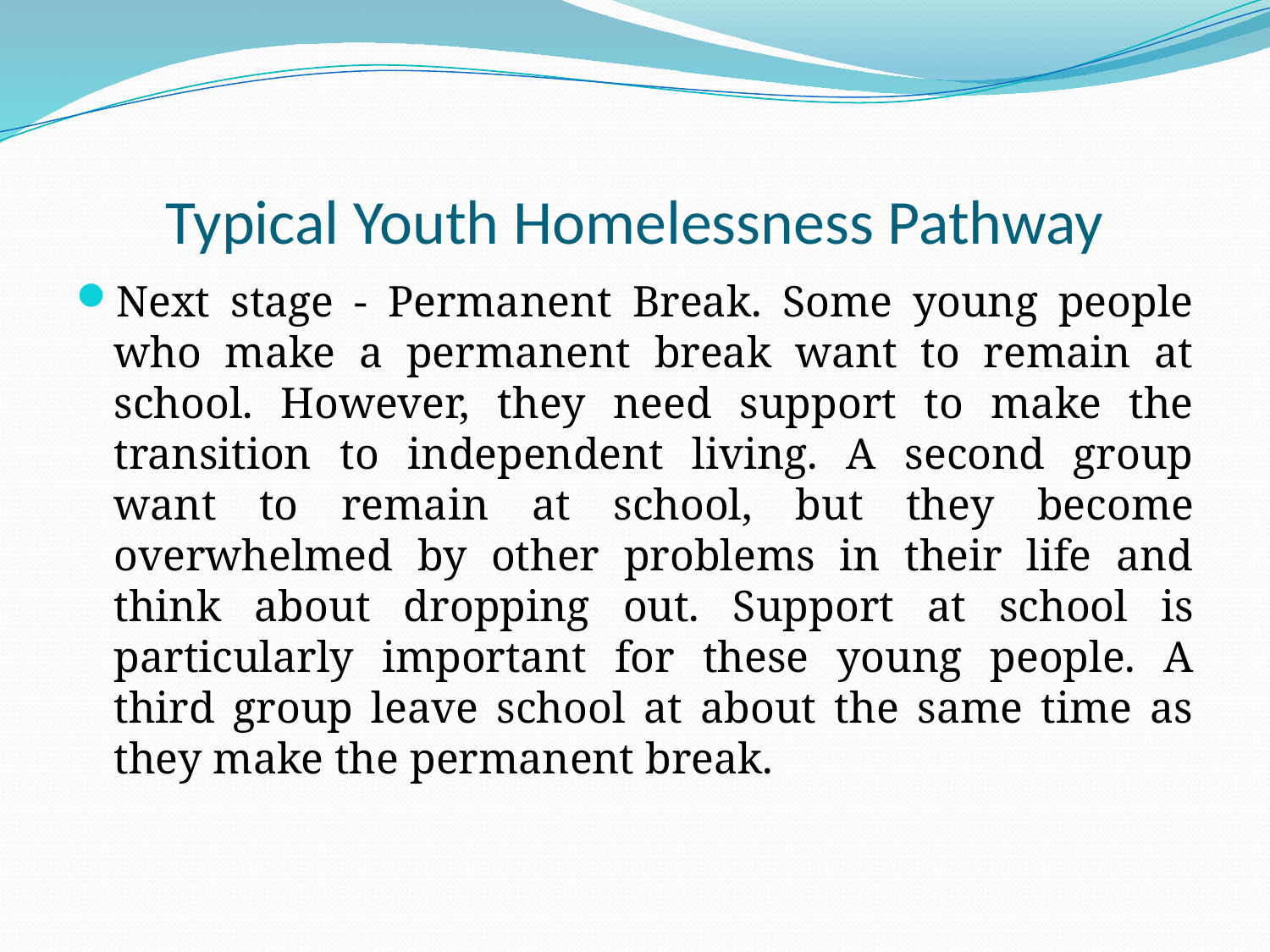

# Typical Youth Homelessness Pathway
Next stage - Permanent Break. Some young people who make a permanent break want to remain at school. However, they need support to make the transition to independent living. A second group want to remain at school, but they become overwhelmed by other problems in their life and think about dropping out. Support at school is particularly important for these young people. A third group leave school at about the same time as they make the permanent break.